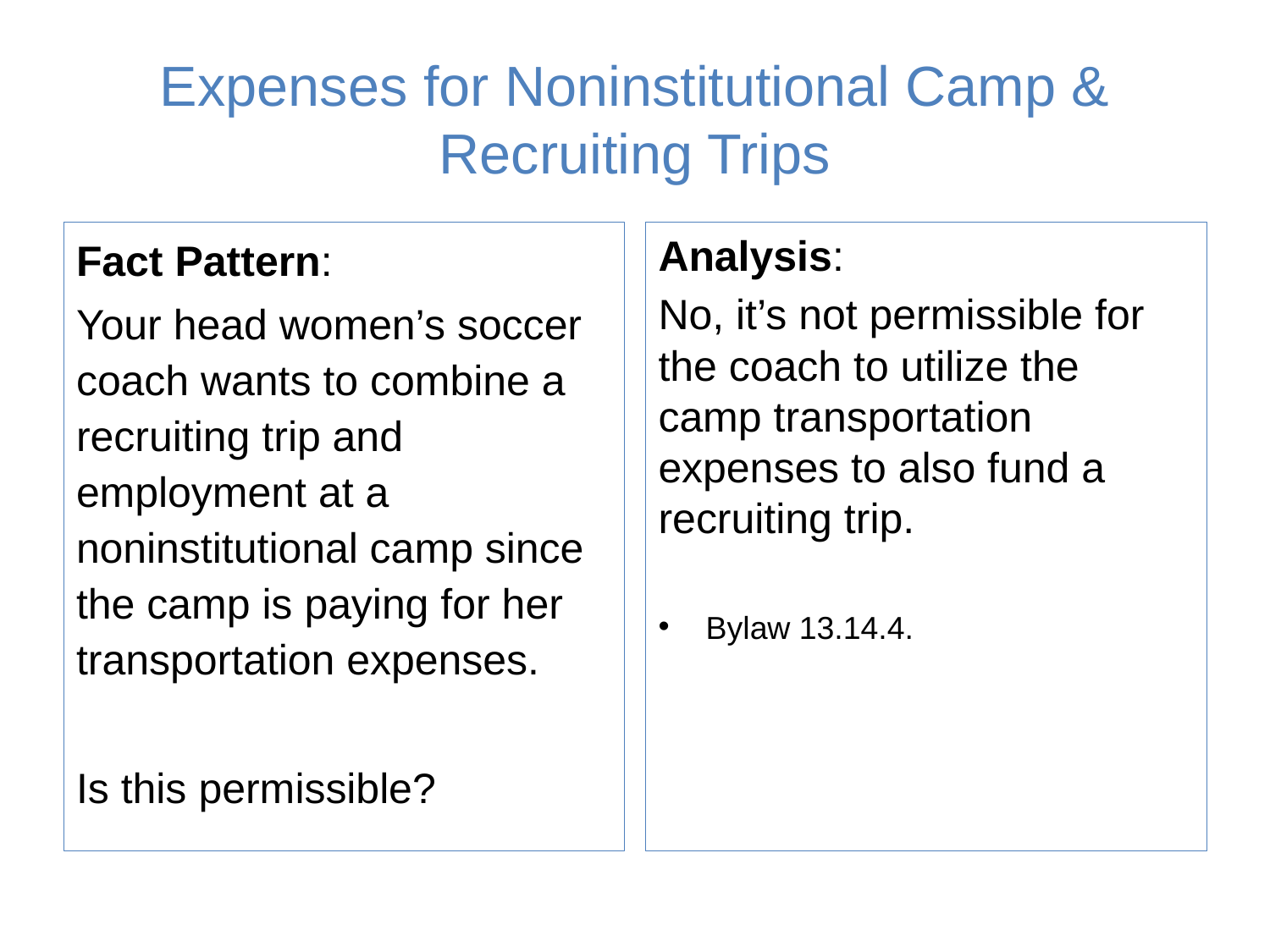

# Expenses for Noninstitutional Camp & Recruiting Trips
Fact Pattern:
Your head women’s soccer coach wants to combine a recruiting trip and employment at a noninstitutional camp since the camp is paying for her transportation expenses.

Is this permissible?

Analysis:
No, it’s not permissible for the coach to utilize the camp transportation expenses to also fund a recruiting trip.

Bylaw 13.14.4.